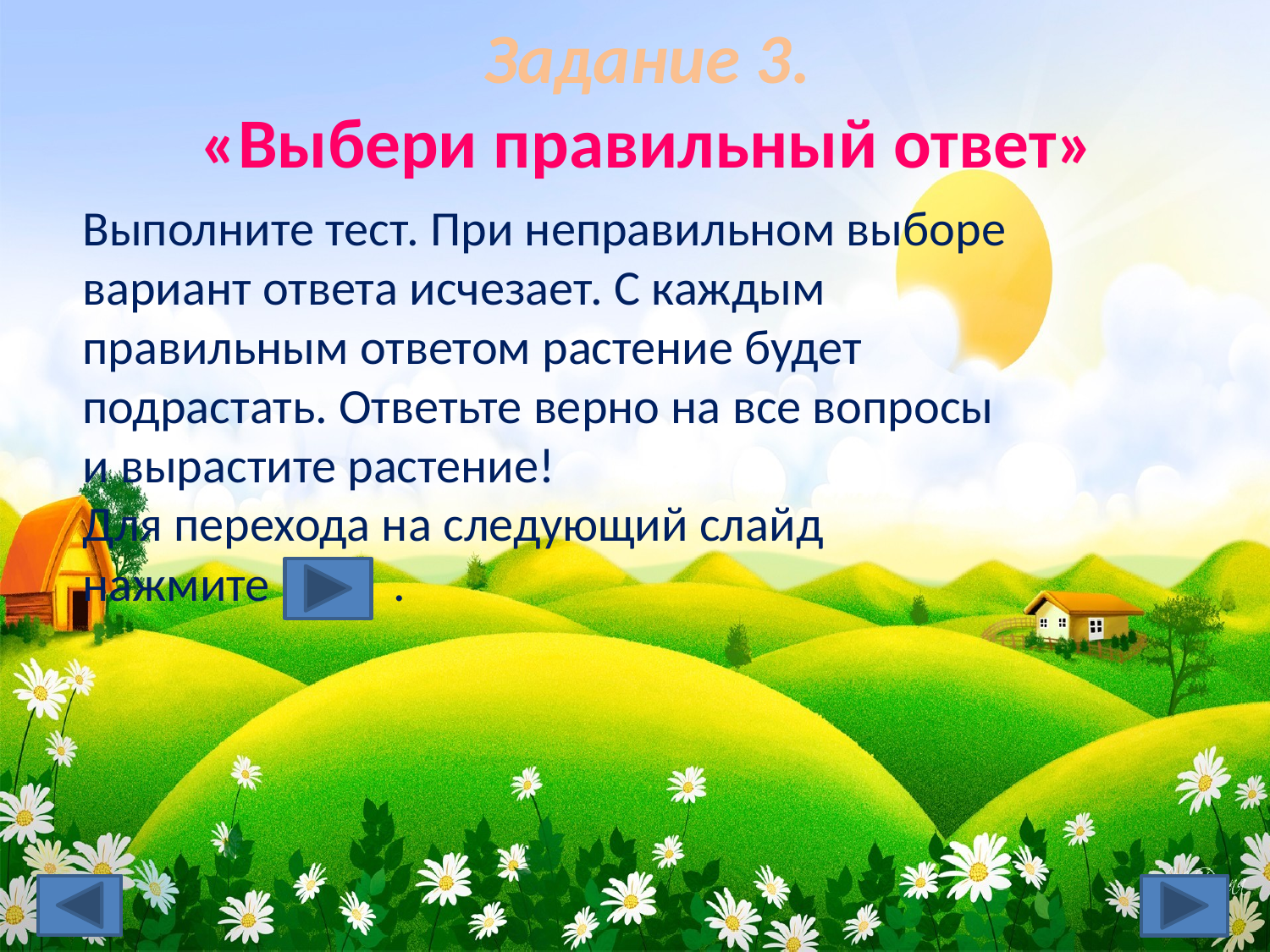

Задание 3.
«Выбери правильный ответ»
Выполните тест. При неправильном выборе вариант ответа исчезает. С каждым правильным ответом растение будет подрастать. Ответьте верно на все вопросы и вырастите растение!
Для перехода на следующий слайд нажмите           .